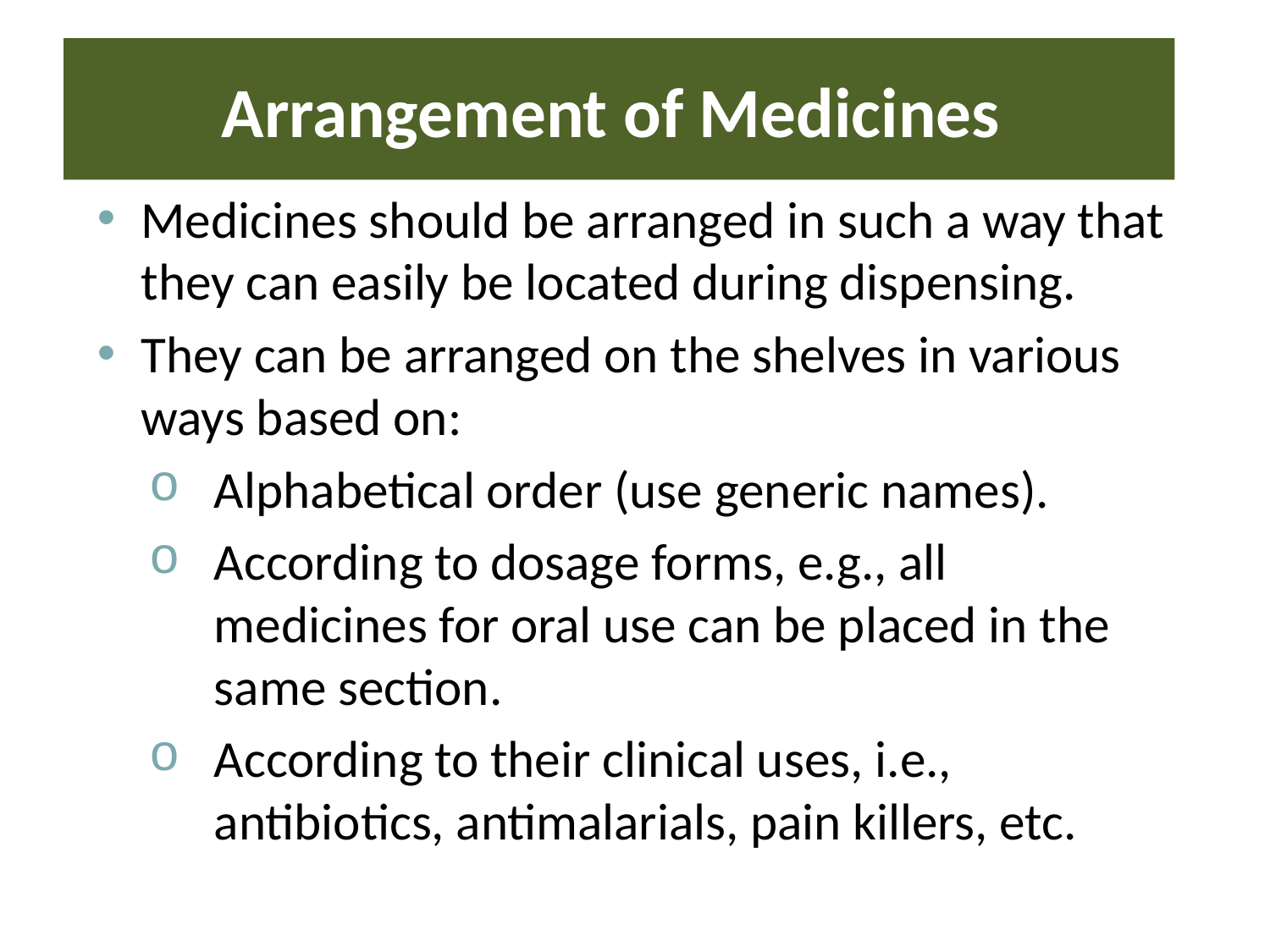

# Arrangement of Medicines
Medicines should be arranged in such a way that they can easily be located during dispensing.
They can be arranged on the shelves in various ways based on:
Alphabetical order (use generic names).
According to dosage forms, e.g., all medicines for oral use can be placed in the same section.
According to their clinical uses, i.e., antibiotics, antimalarials, pain killers, etc.